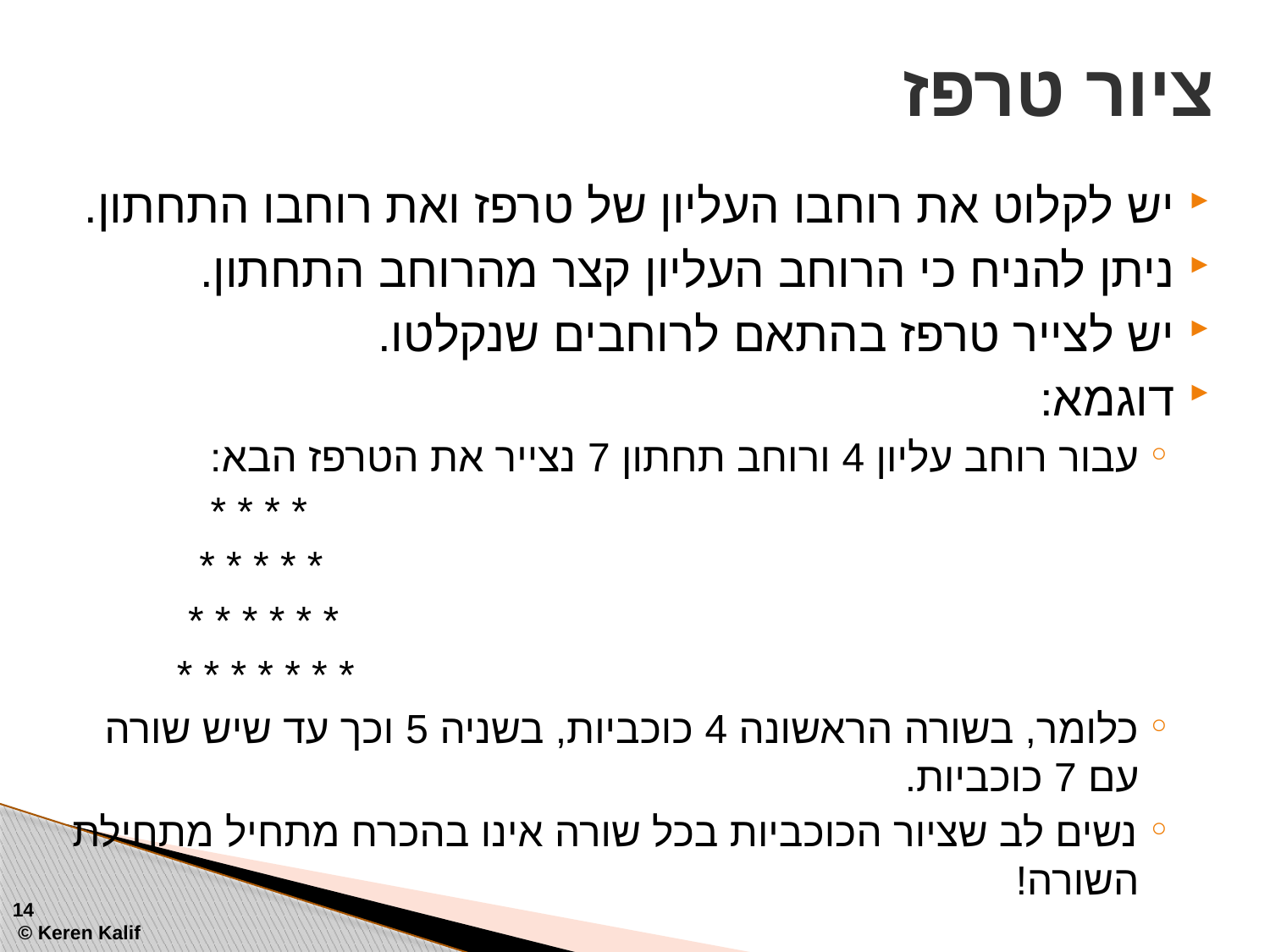

# ציור טרפז
יש לקלוט את רוחבו העליון של טרפז ואת רוחבו התחתון.
ניתן להניח כי הרוחב העליון קצר מהרוחב התחתון.
יש לצייר טרפז בהתאם לרוחבים שנקלטו.
דוגמא:
עבור רוחב עליון 4 ורוחב תחתון 7 נצייר את הטרפז הבא:
         * * * *
        * * * * *
       * * * * * *
      * * * * * * *
כלומר, בשורה הראשונה 4 כוכביות, בשניה 5 וכך עד שיש שורה עם 7 כוכביות.
נשים לב שציור הכוכביות בכל שורה אינו בהכרח מתחיל מתחילת השורה!
14
 © Keren Kalif